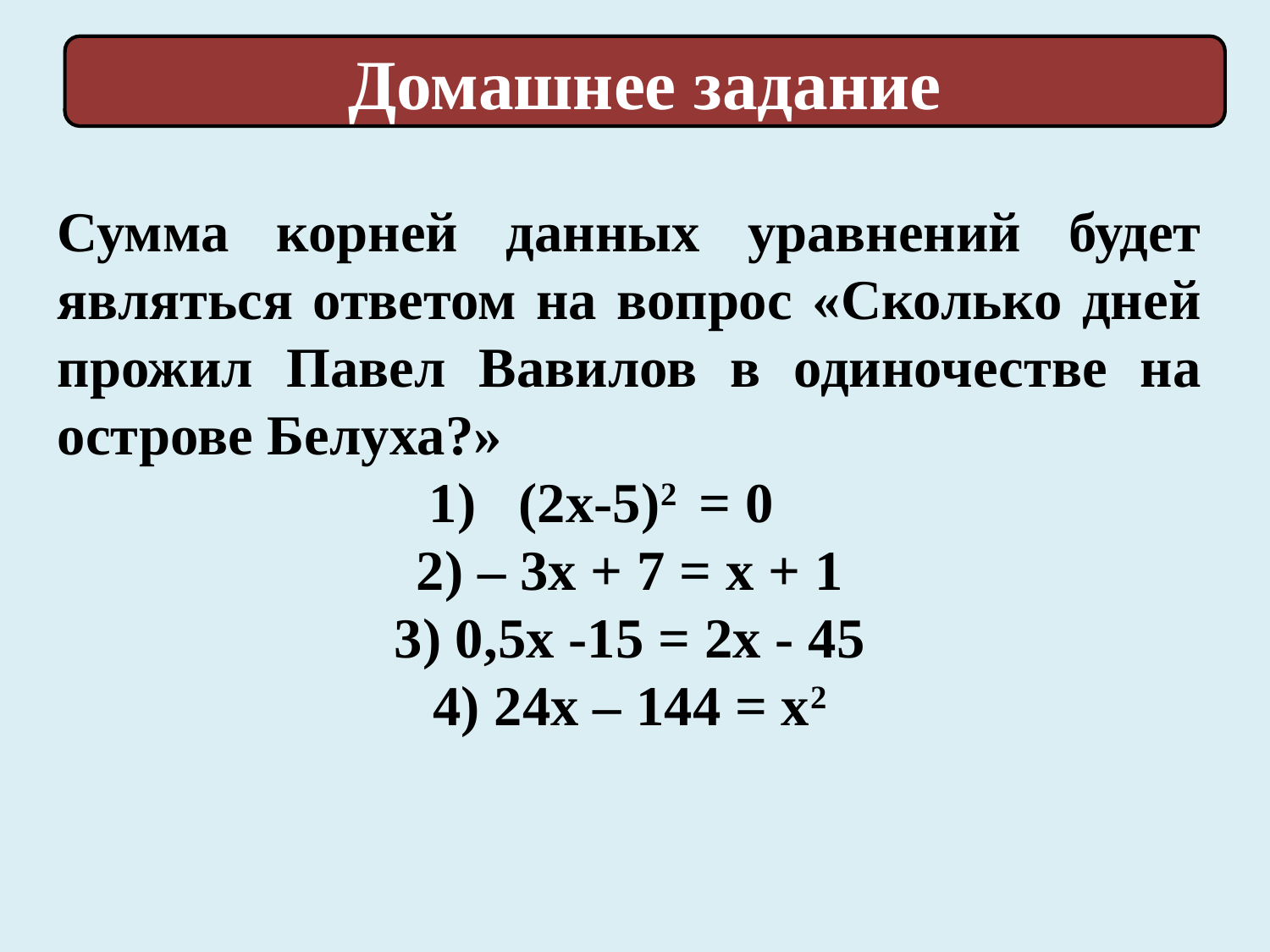

Домашнее задание
Сумма корней данных уравнений будет являться ответом на вопрос «Сколько дней прожил Павел Вавилов в одиночестве на острове Белуха?»
1)   (2х-5)2  = 0
2) – 3х + 7 = х + 1
3) 0,5х -15 = 2х - 45
4) 24х – 144 = х2